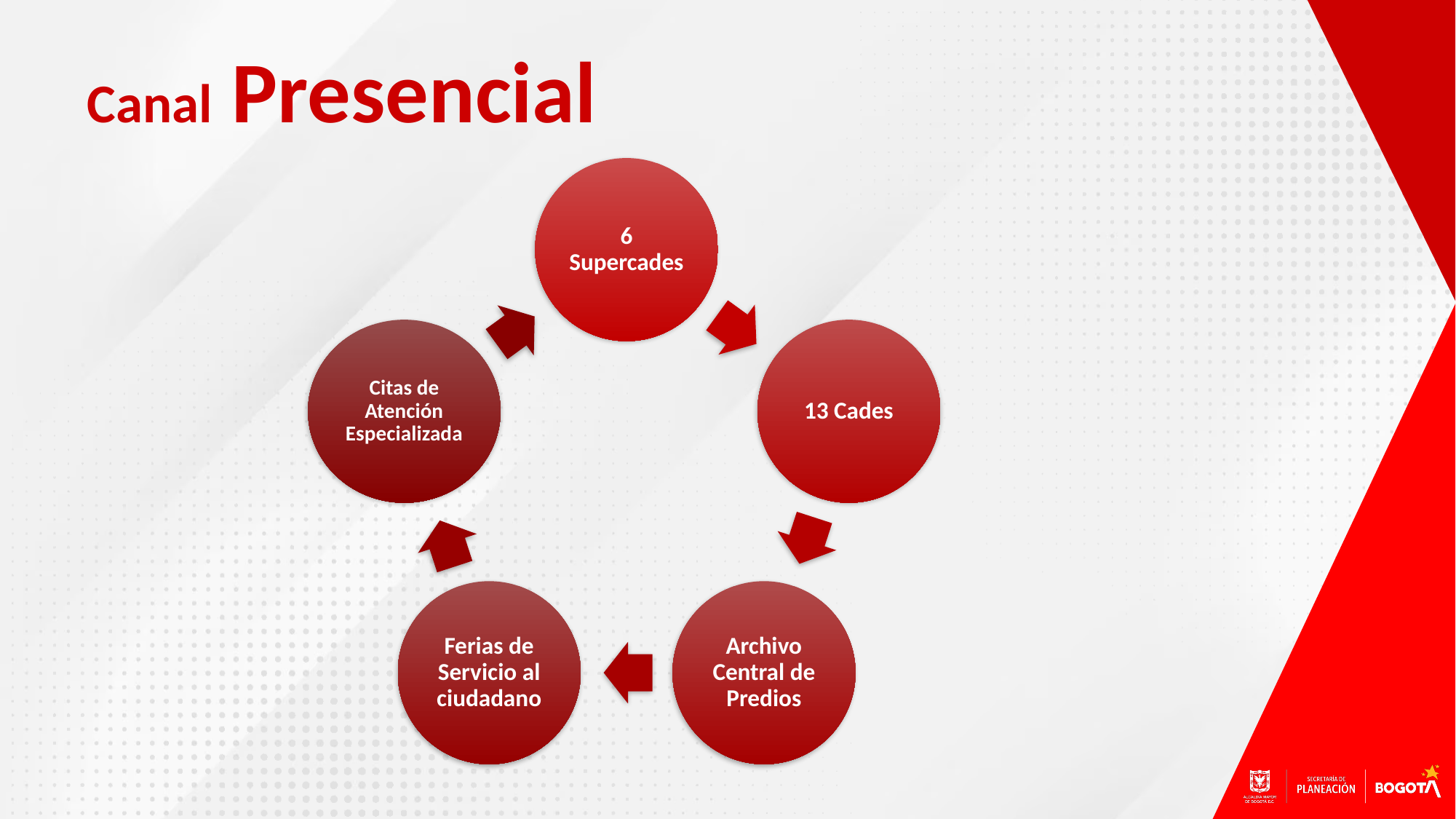

Canal Presencial
6 Supercades

13 Cades

Archivo Central de Predios

Ferias de Servicio al ciudadano

Citas de Atención Especializada